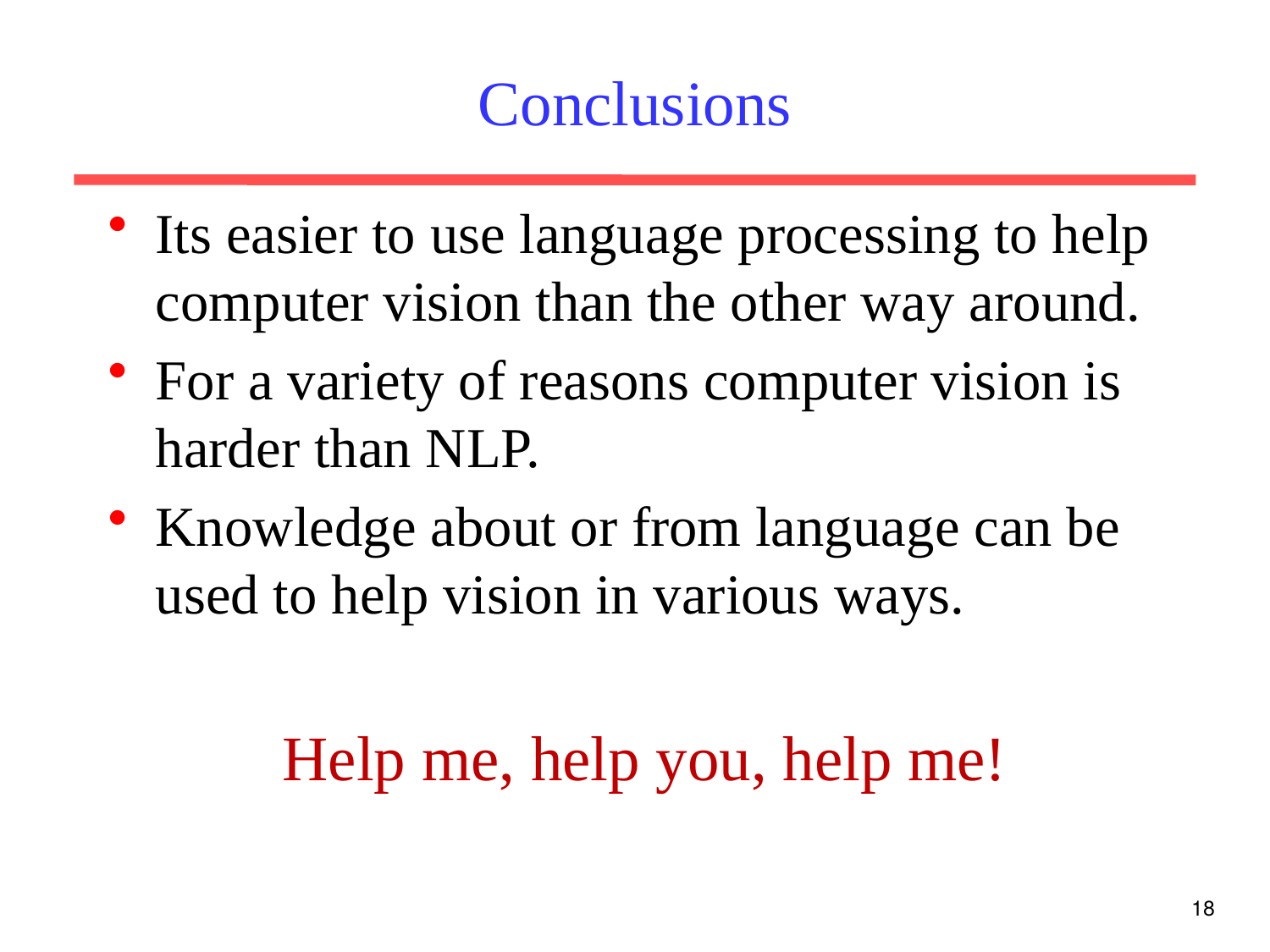

# Conclusions
Its easier to use language processing to help computer vision than the other way around.
For a variety of reasons computer vision is harder than NLP.
Knowledge about or from language can be used to help vision in various ways.

           Help me, help you, help me!
18